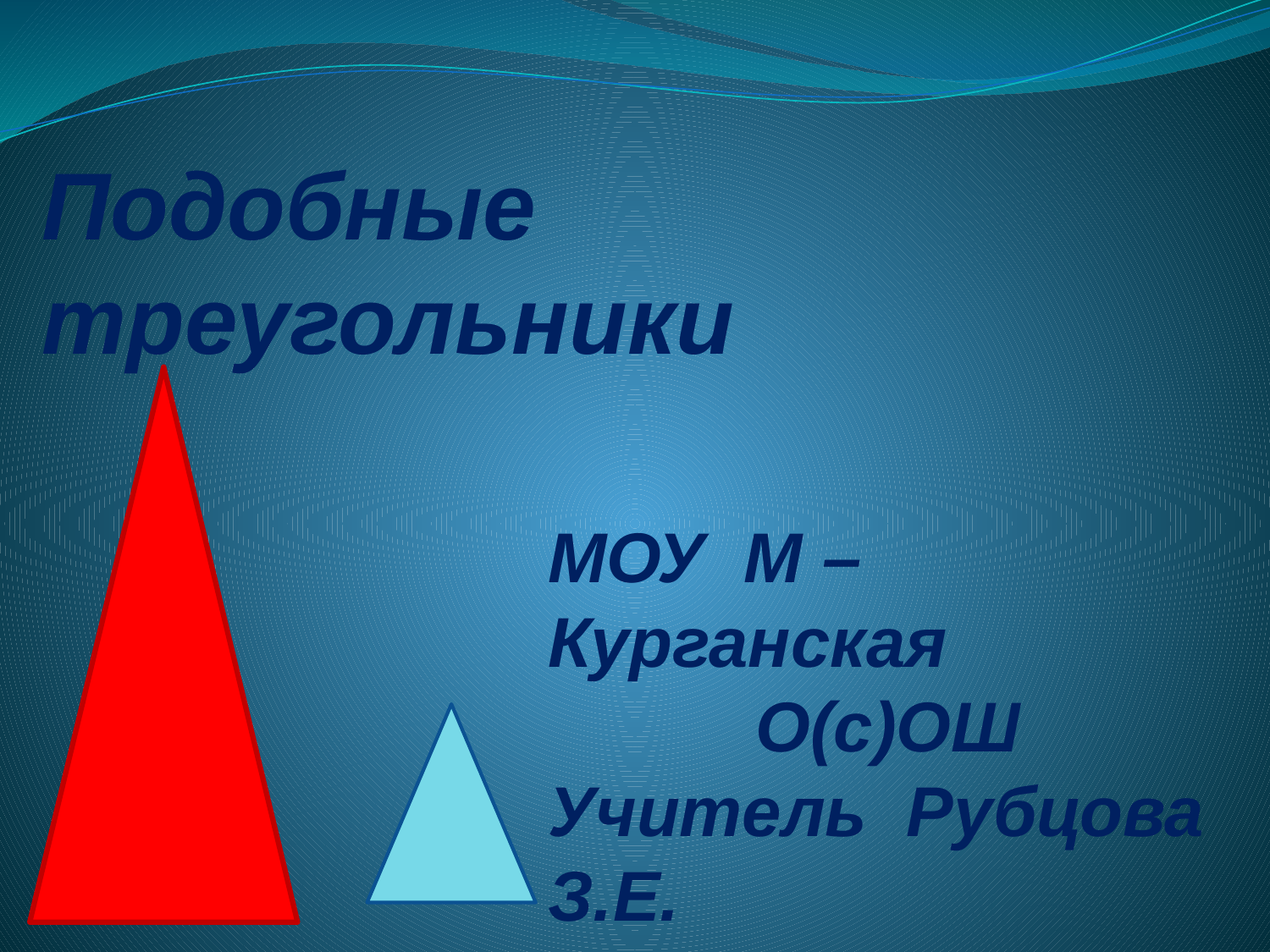

Подобные   треугольники

МОУ  М – Курганская
О(с)ОШ
Учитель  Рубцова З.Е.